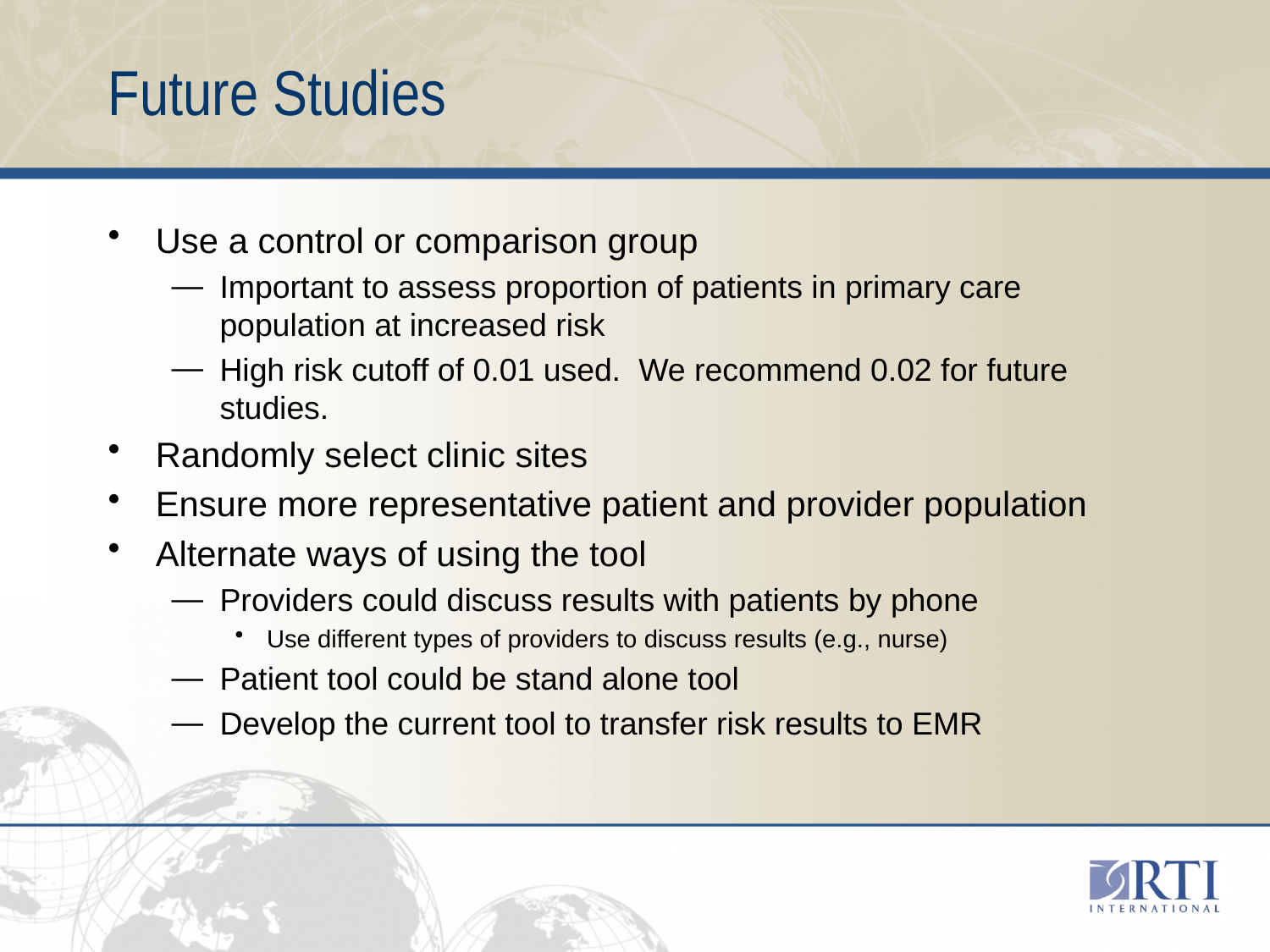

# Future Studies
Use a control or comparison group
Important to assess proportion of patients in primary care population at increased risk
High risk cutoff of 0.01 used.  We recommend 0.02 for future studies.
Randomly select clinic sites
Ensure more representative patient and provider population
Alternate ways of using the tool
Providers could discuss results with patients by phone
Use different types of providers to discuss results (e.g., nurse)
Patient tool could be stand alone tool
Develop the current tool to transfer risk results to EMR